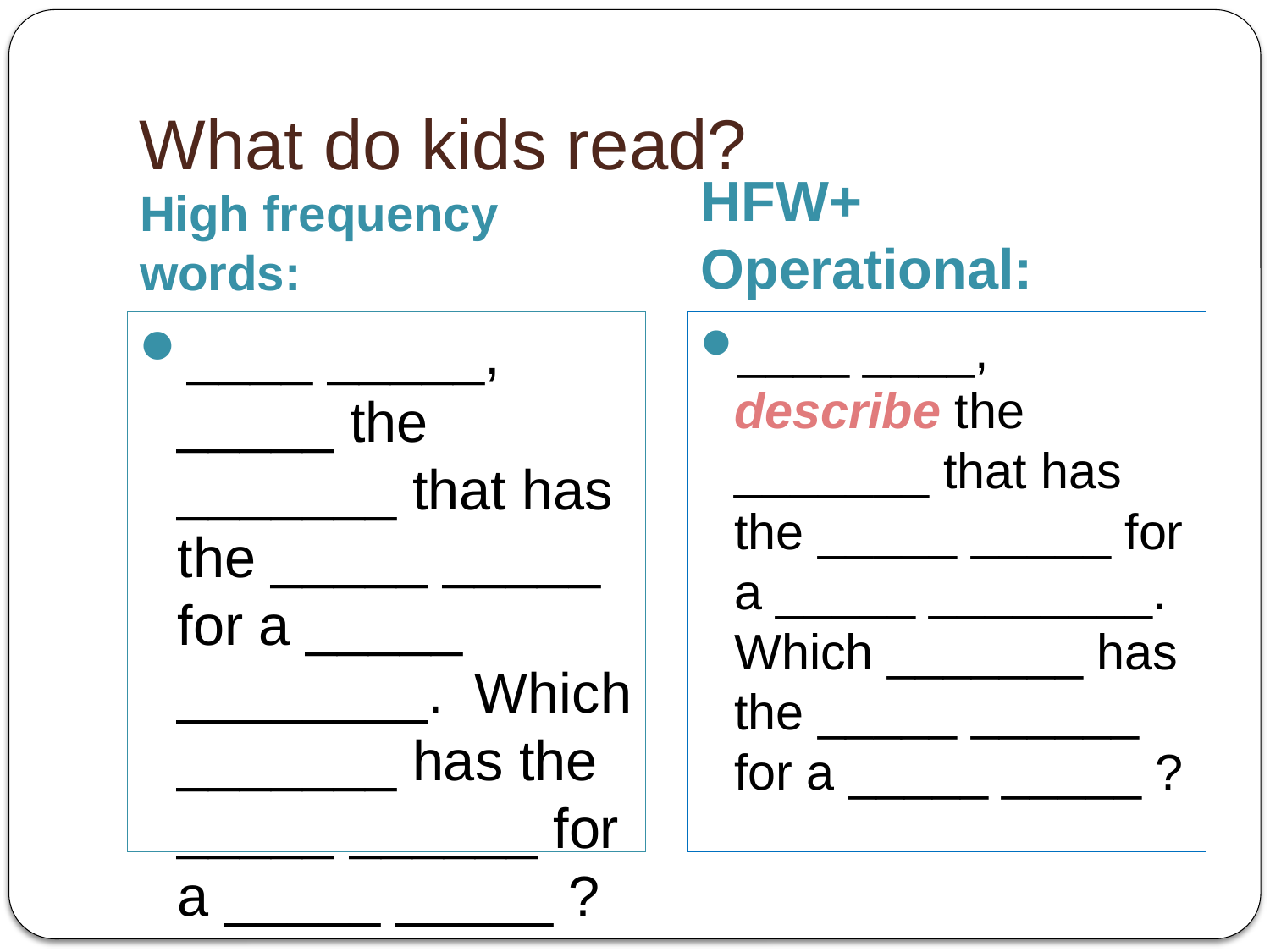

# What do kids read?
High frequency words:
HFW+ Operational:
____ _____, _____ the _______ that has the _____ _____ for a _____ ________.  Which _______ has the _____ ______ for a _____ _____ ?
____ ____, describe the _______ that has the _____ _____ for a _____ ________.  Which _______ has the _____ ______ for a _____ _____ ?